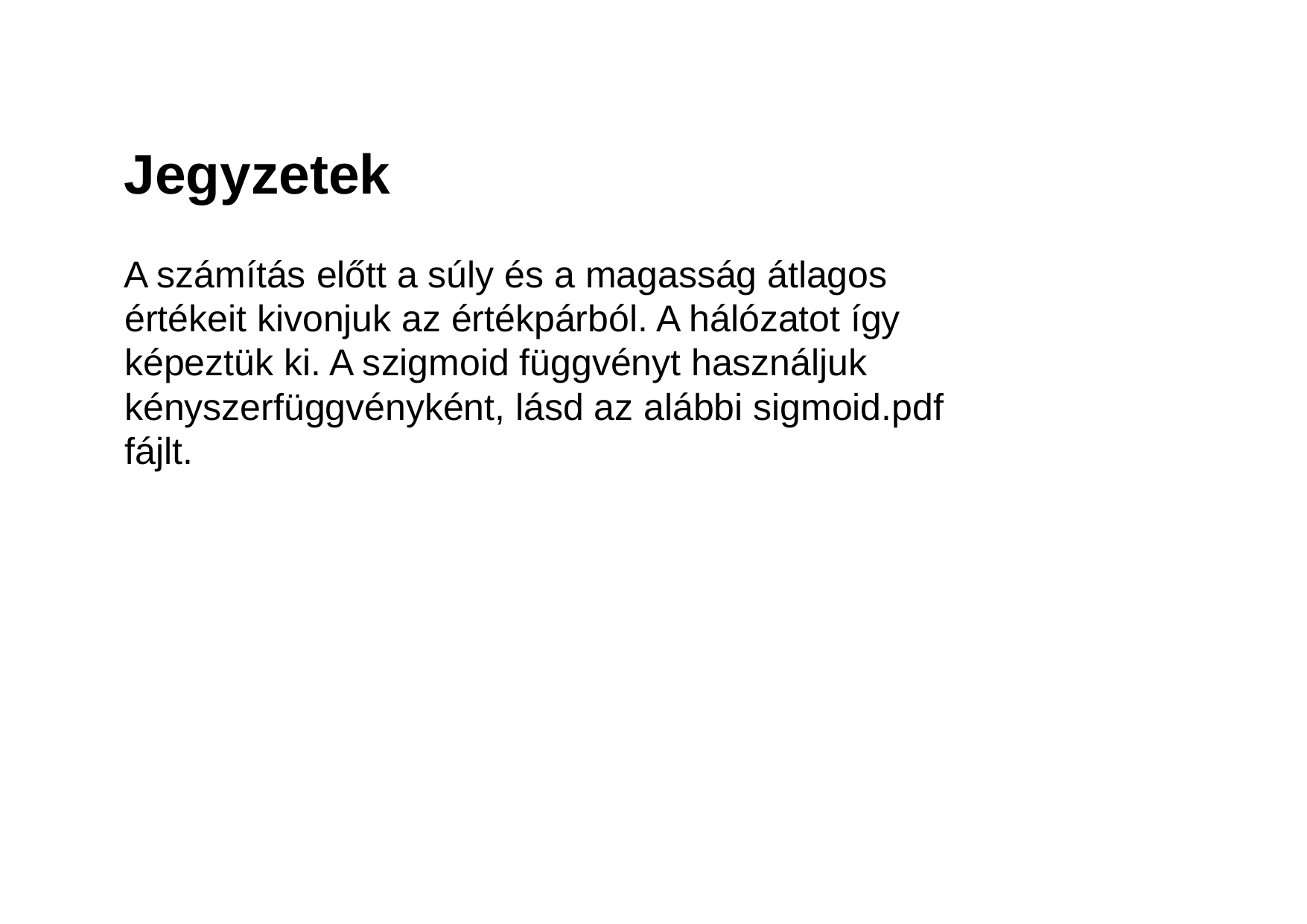

Jegyzetek

A számítás előtt a súly és a magasság átlagos értékeit kivonjuk az értékpárból. A hálózatot így képeztük ki. A szigmoid függvényt használjuk kényszerfüggvényként, lásd az alábbi sigmoid.pdf fájlt.